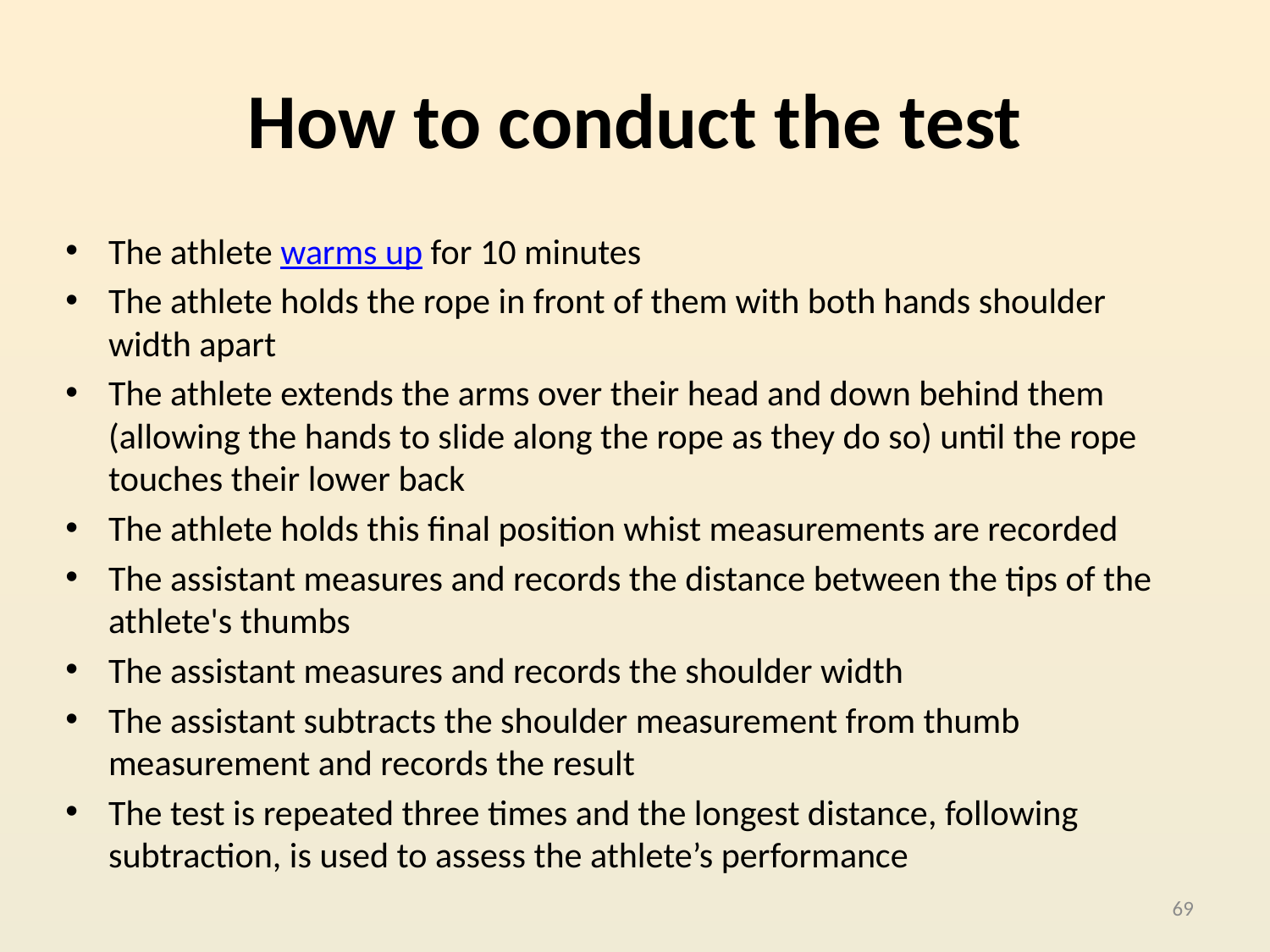

# How to conduct the test
The athlete warms up for 10 minutes
The athlete holds the rope in front of them with both hands shoulder width apart
The athlete extends the arms over their head and down behind them (allowing the hands to slide along the rope as they do so) until the rope touches their lower back
The athlete holds this final position whist measurements are recorded
The assistant measures and records the distance between the tips of the athlete's thumbs
The assistant measures and records the shoulder width
The assistant subtracts the shoulder measurement from thumb measurement and records the result
The test is repeated three times and the longest distance, following subtraction, is used to assess the athlete’s performance
69